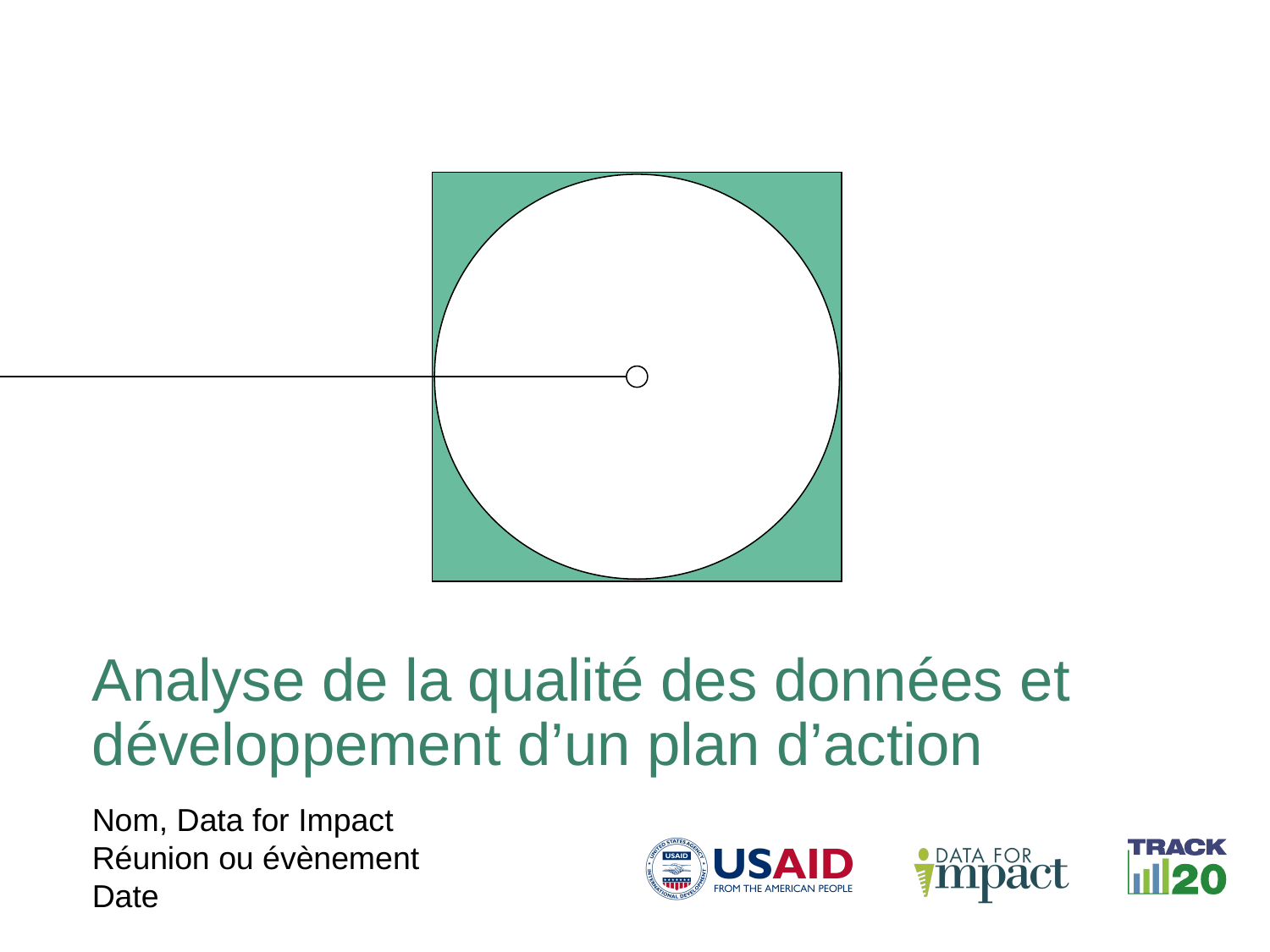

Analyse de la qualité des données et développement d’un plan d’action
Nom, Data for Impact
Réunion ou évènement
Date